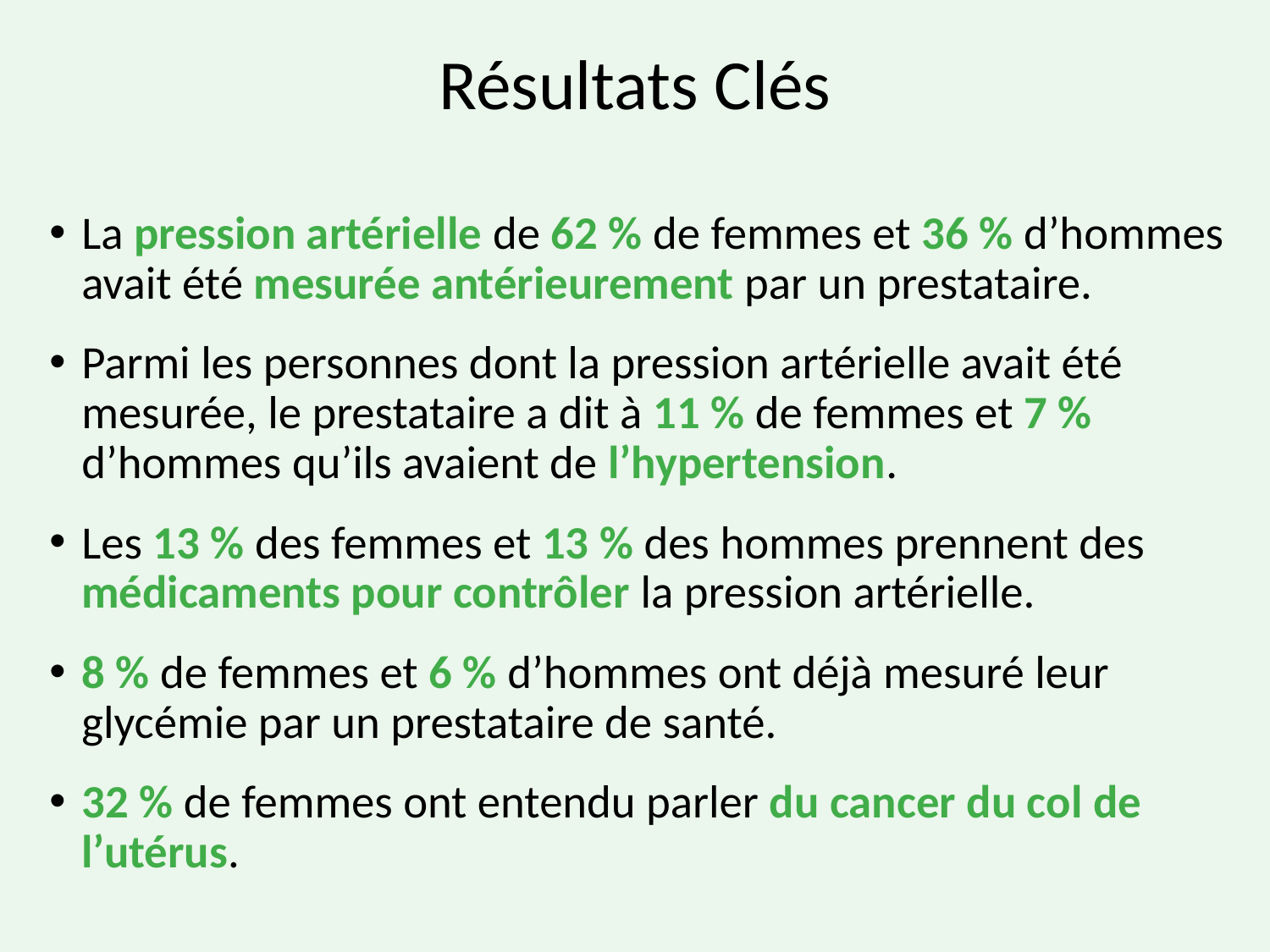

# Résultats Clés
La pression artérielle de 62 % de femmes et 36 % d’hommes avait été mesurée antérieurement par un prestataire.
Parmi les personnes dont la pression artérielle avait été mesurée, le prestataire a dit à 11 % de femmes et 7 % d’hommes qu’ils avaient de l’hypertension.
Les 13 % des femmes et 13 % des hommes prennent des médicaments pour contrôler la pression artérielle.
8 % de femmes et 6 % d’hommes ont déjà mesuré leur glycémie par un prestataire de santé.
32 % de femmes ont entendu parler du cancer du col de l’utérus.